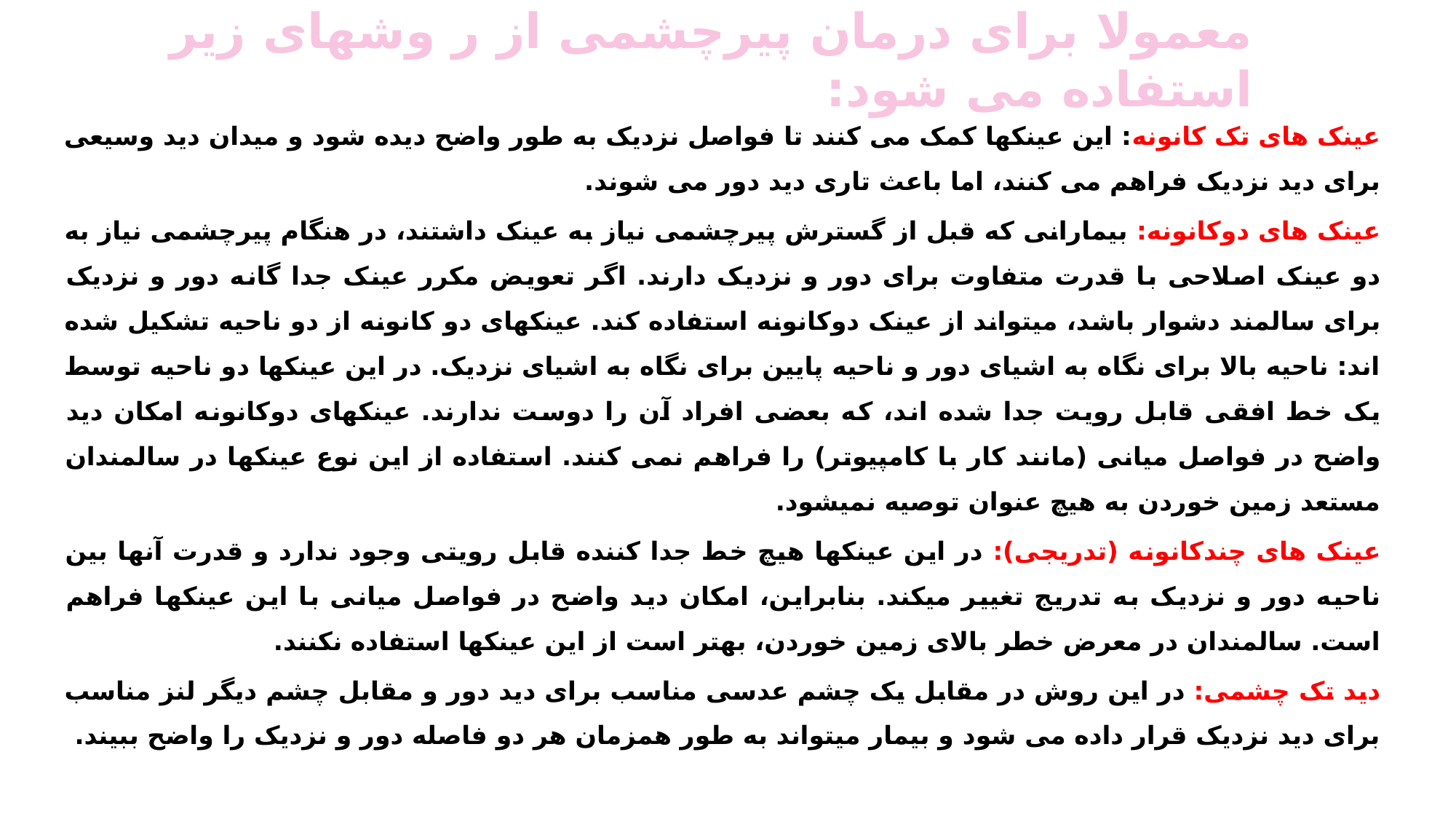

معمولا برای درمان پیرچشمی از ر وشهای زیر استفاده می شود:
عینک های تک کانونه: این عینکها کمک می کنند تا فواصل نزدیک به طور واضح دیده شود و میدان دید وسیعی برای دید نزدیک فراهم می کنند، اما باعث تاری دید دور می شوند.
عینک های دوکانونه: بیمارانی که قبل از گسترش پیرچشمی نیاز به عینک داشتند، در هنگام پیرچشمی نیاز به دو عینک اصلاحی با قدرت متفاوت برای دور و نزدیک دارند. اگر تعویض مکرر عینک جدا گانه دور و نزدیک برای سالمند دشوار باشد، میتواند از عینک دوکانونه استفاده کند. عینکهای دو کانونه از دو ناحیه تشکیل شده اند: ناحیه بالا برای نگاه به اشیای دور و ناحیه پایین برای نگاه به اشیای نزدیک. در این عینکها دو ناحیه توسط یک خط افقی قابل رویت جدا شده اند، که بعضی افراد آن را دوست ندارند. عینکهای دوکانونه امکان دید واضح در فواصل میانی (مانند کار با کامپیوتر) را فراهم نمی کنند. استفاده از این نوع عینکها در سالمندان مستعد زمین خوردن به هیچ عنوان توصیه نمیشود.
عینک های چندکانونه (تدریجی): در این عینکها هیچ خط جدا کننده قابل رویتی وجود ندارد و قدرت آنها بین ناحیه دور و نزدیک به تدریج تغییر میکند. بنابراین، امکان دید واضح در فواصل میانی با این عینکها فراهم است. سالمندان در معرض خطر بالای زمین خوردن، بهتر است از این عینکها استفاده نکنند.
دید تک چشمی: در این روش در مقابل یک چشم عدسی مناسب برای دید دور و مقابل چشم دیگر لنز مناسب برای دید نزدیک قرار داده می شود و بیمار میتواند به طور همزمان هر دو فاصله دور و نزدیک را واضح ببیند.